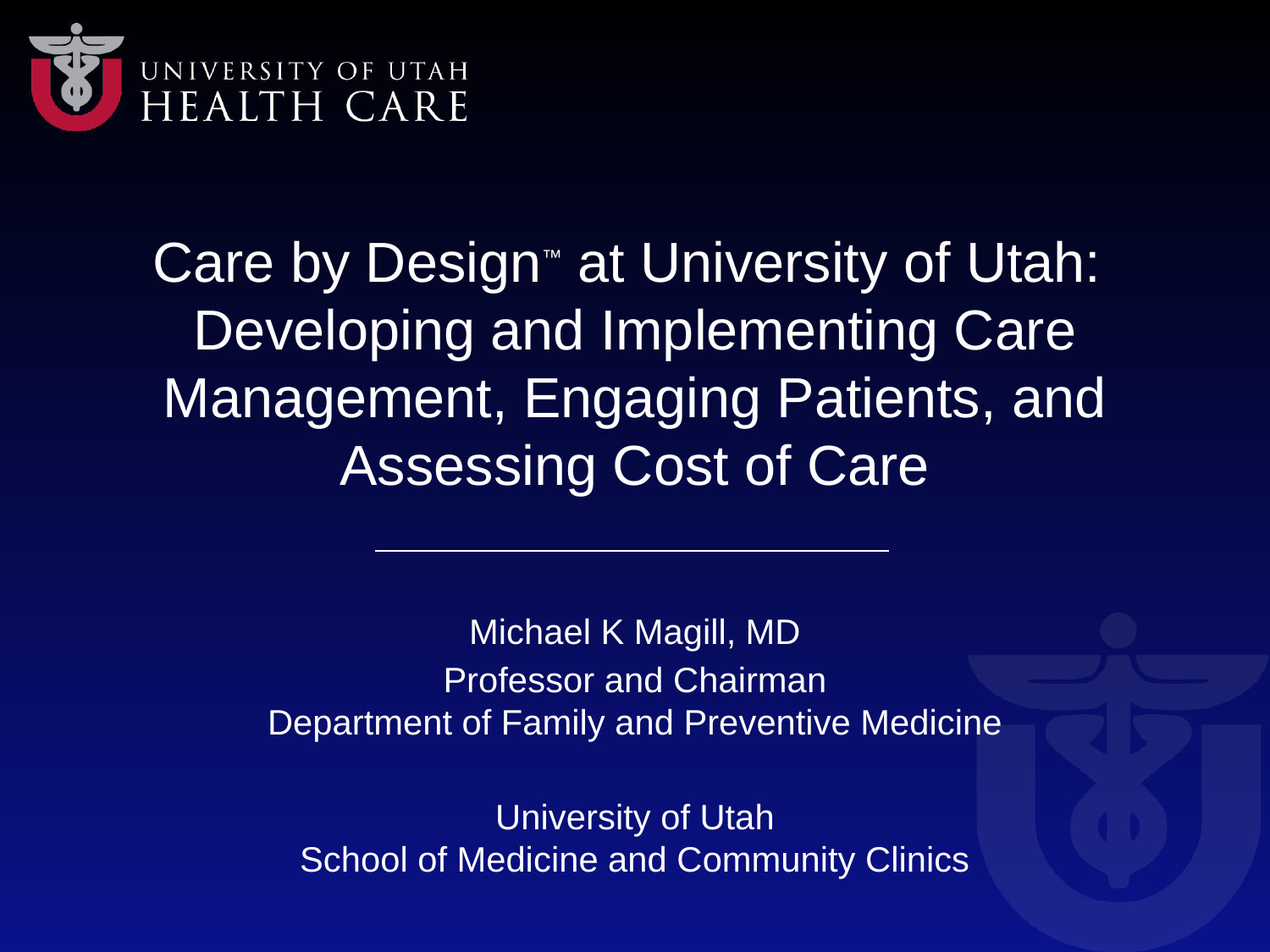

# Care by Design™ at University of Utah:  Developing and Implementing Care Management, Engaging Patients, and Assessing Cost of Care
Michael K Magill, MD
Professor and Chairman
Department of Family and Preventive Medicine

University of Utah
School of Medicine and Community Clinics